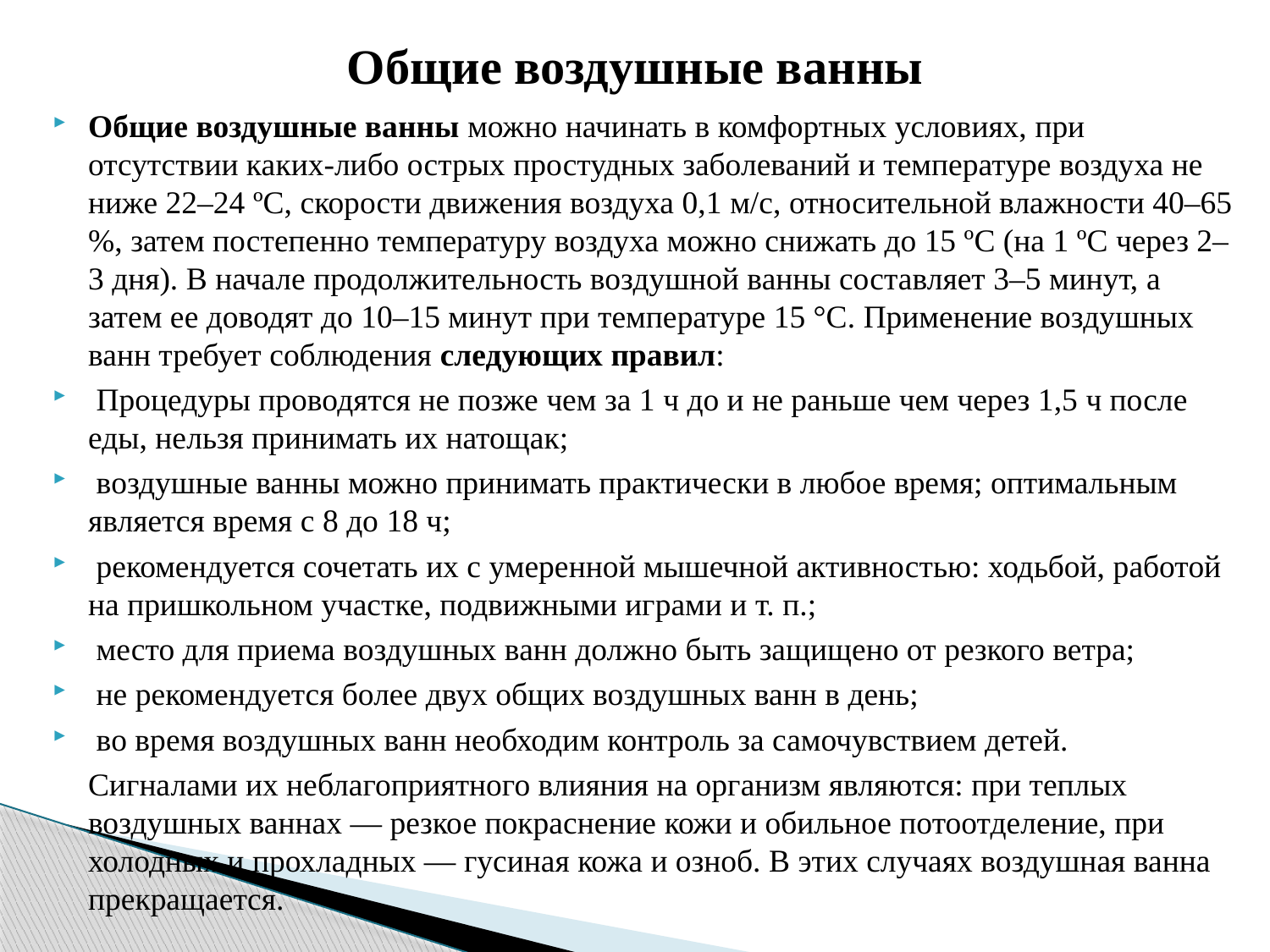

# Общие воздушные ванны
Общие воздушные ванны можно начинать в комфортных условиях, при отсутствии каких-либо острых простудных заболеваний и температуре воздуха не ниже 22–24 ºС, скорости движения воздуха 0,1 м/с, относительной влажности 40–65 %, затем постепенно температуру воздуха можно снижать до 15 ºС (на 1 ºС через 2–3 дня). В начале продолжительность воздушной ванны составляет 3–5 минут, а затем ее доводят до 10–15 минут при температуре 15 °С. Применение воздушных ванн требует соблюдения следующих правил:
 Процедуры проводятся не позже чем за 1 ч до и не раньше чем через 1,5 ч после еды, нельзя принимать их натощак;
 воздушные ванны можно принимать практически в любое время; оптимальным является время с 8 до 18 ч;
 рекомендуется сочетать их с умеренной мышечной активностью: ходьбой, работой на пришкольном участке, подвижными играми и т. п.;
 место для приема воздушных ванн должно быть защищено от резкого ветра;
 не рекомендуется более двух общих воздушных ванн в день;
 во время воздушных ванн необходим контроль за самочувствием детей.
	Сигналами их неблагоприятного влияния на организм являются: при теплых воздушных ваннах — резкое покраснение кожи и обильное потоотделение, при холодных и прохладных — гусиная кожа и озноб. В этих случаях воздушная ванна прекращается.